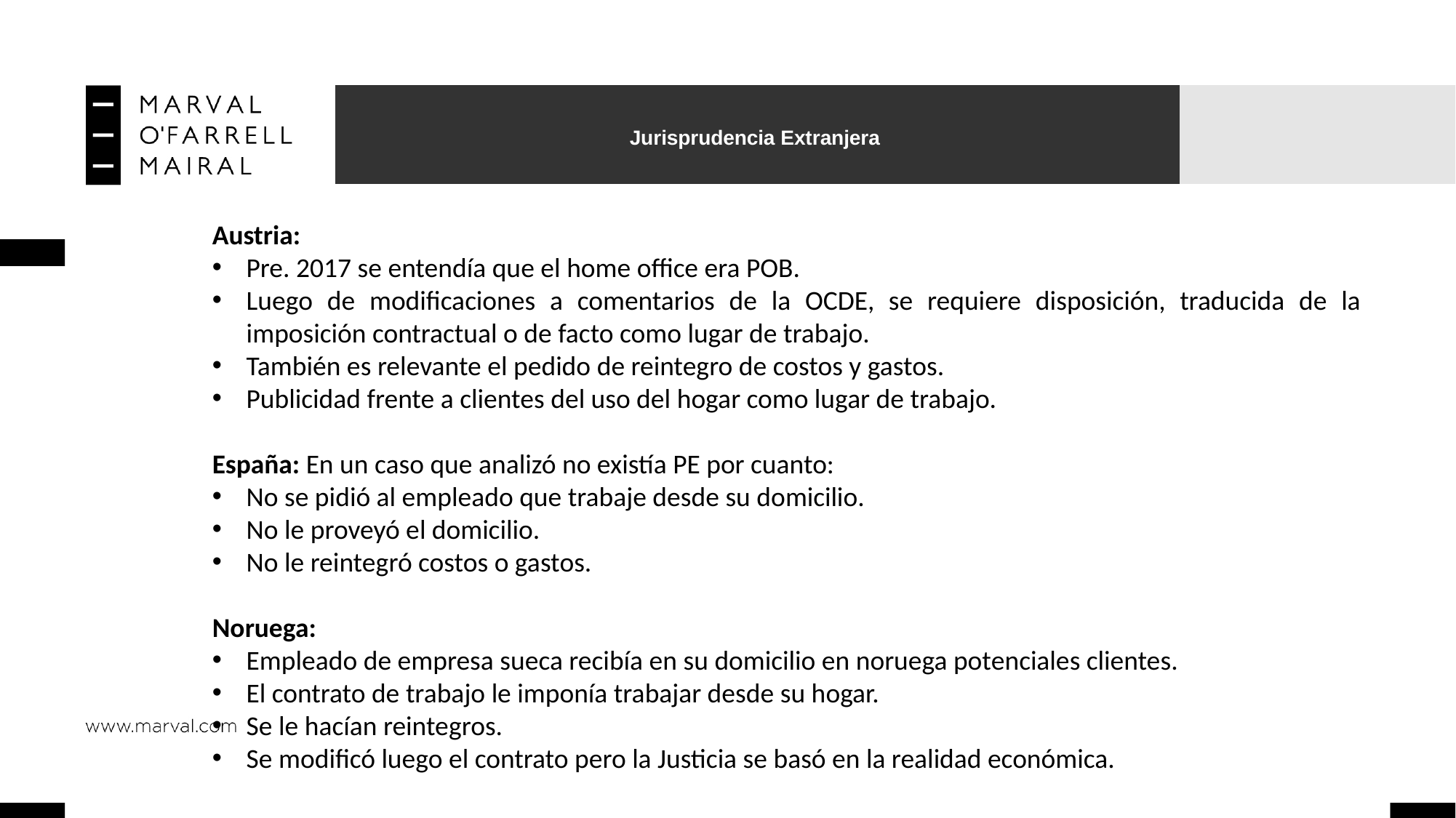

# Jurisprudencia Extranjera
Austria:
Pre. 2017 se entendía que el home office era POB.
Luego de modificaciones a comentarios de la OCDE, se requiere disposición, traducida de la imposición contractual o de facto como lugar de trabajo.
También es relevante el pedido de reintegro de costos y gastos.
Publicidad frente a clientes del uso del hogar como lugar de trabajo.

España: En un caso que analizó no existía PE por cuanto:
No se pidió al empleado que trabaje desde su domicilio.
No le proveyó el domicilio.
No le reintegró costos o gastos.

Noruega:
Empleado de empresa sueca recibía en su domicilio en noruega potenciales clientes.
El contrato de trabajo le imponía trabajar desde su hogar.
Se le hacían reintegros.
Se modificó luego el contrato pero la Justicia se basó en la realidad económica.